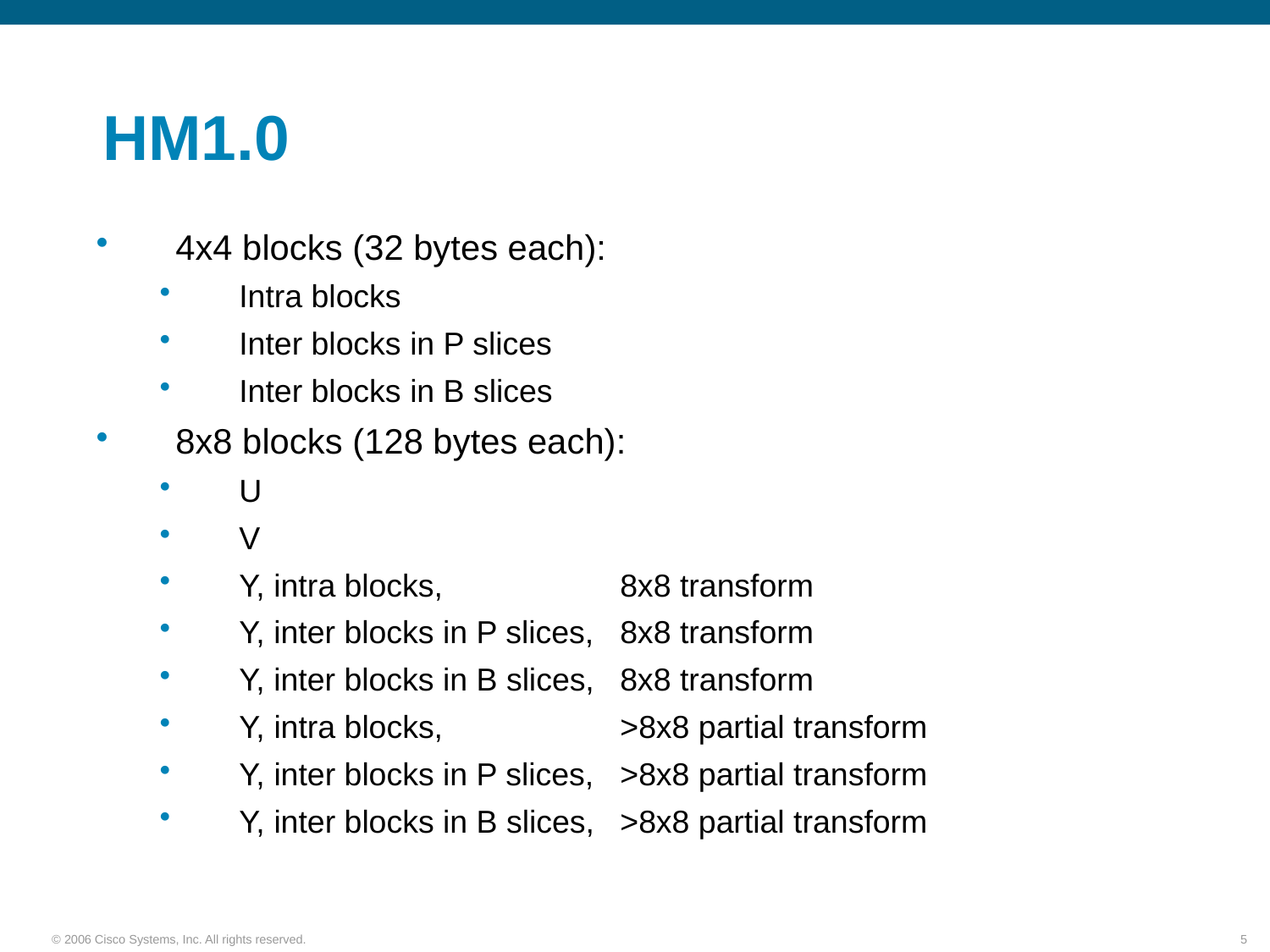

# HM1.0
4x4 blocks (32 bytes each):
Intra blocks
Inter blocks in P slices
Inter blocks in B slices
8x8 blocks (128 bytes each):
U
V
Y, intra blocks, 		8x8 transform
Y, inter blocks in P slices, 	8x8 transform
Y, inter blocks in B slices, 	8x8 transform
Y, intra blocks, 		>8x8 partial transform
Y, inter blocks in P slices, 	>8x8 partial transform
Y, inter blocks in B slices, 	>8x8 partial transform